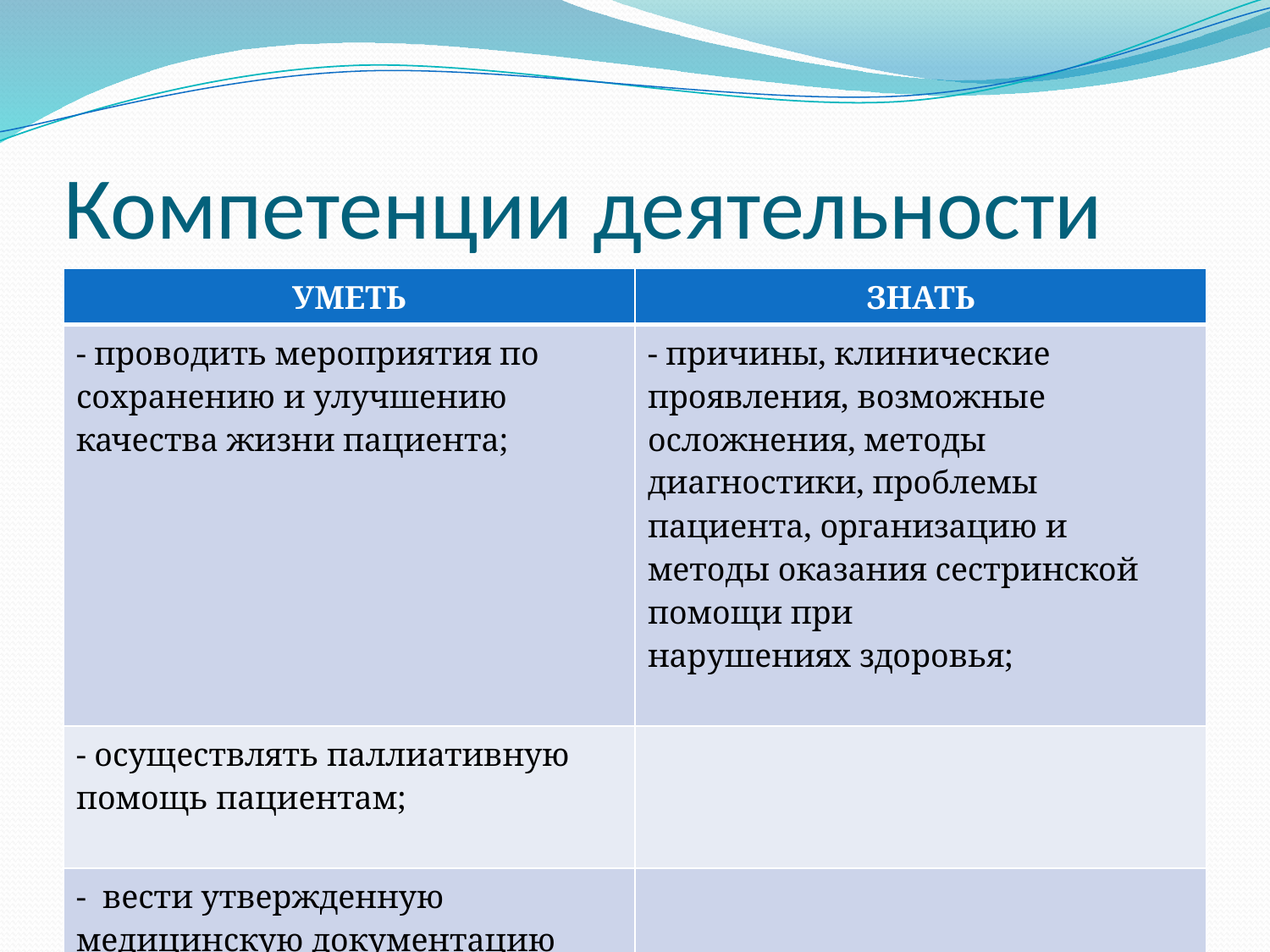

# Компетенции деятельности
| УМЕТЬ | ЗНАТЬ |
| --- | --- |
| - проводить мероприятия по сохранению и улучшению качества жизни пациента; | - причины, клинические проявления, возможные осложнения, методы диагностики, проблемы пациента, организацию и методы оказания сестринской помощи при нарушениях здоровья; |
| - осуществлять паллиативную помощь пациентам; |  |
| - вести утвержденную медицинскую документацию |  |